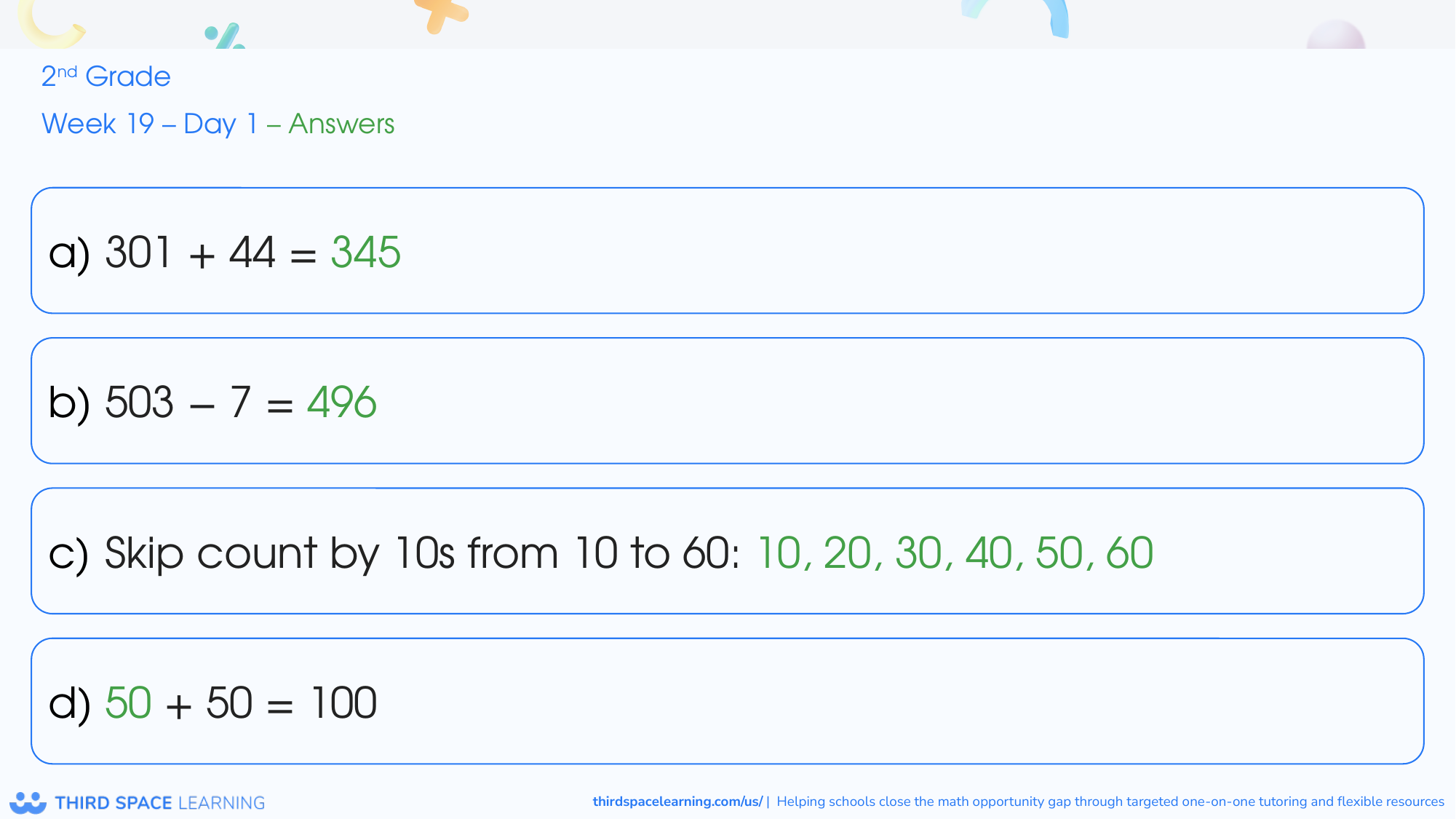

2nd Grade
Week 19 – Day 1 – Answers
301 + 44 = 345
503 − 7 = 496
Skip count by 10s from 10 to 60: 10, 20, 30, 40, 50, 60
50 + 50 = 100